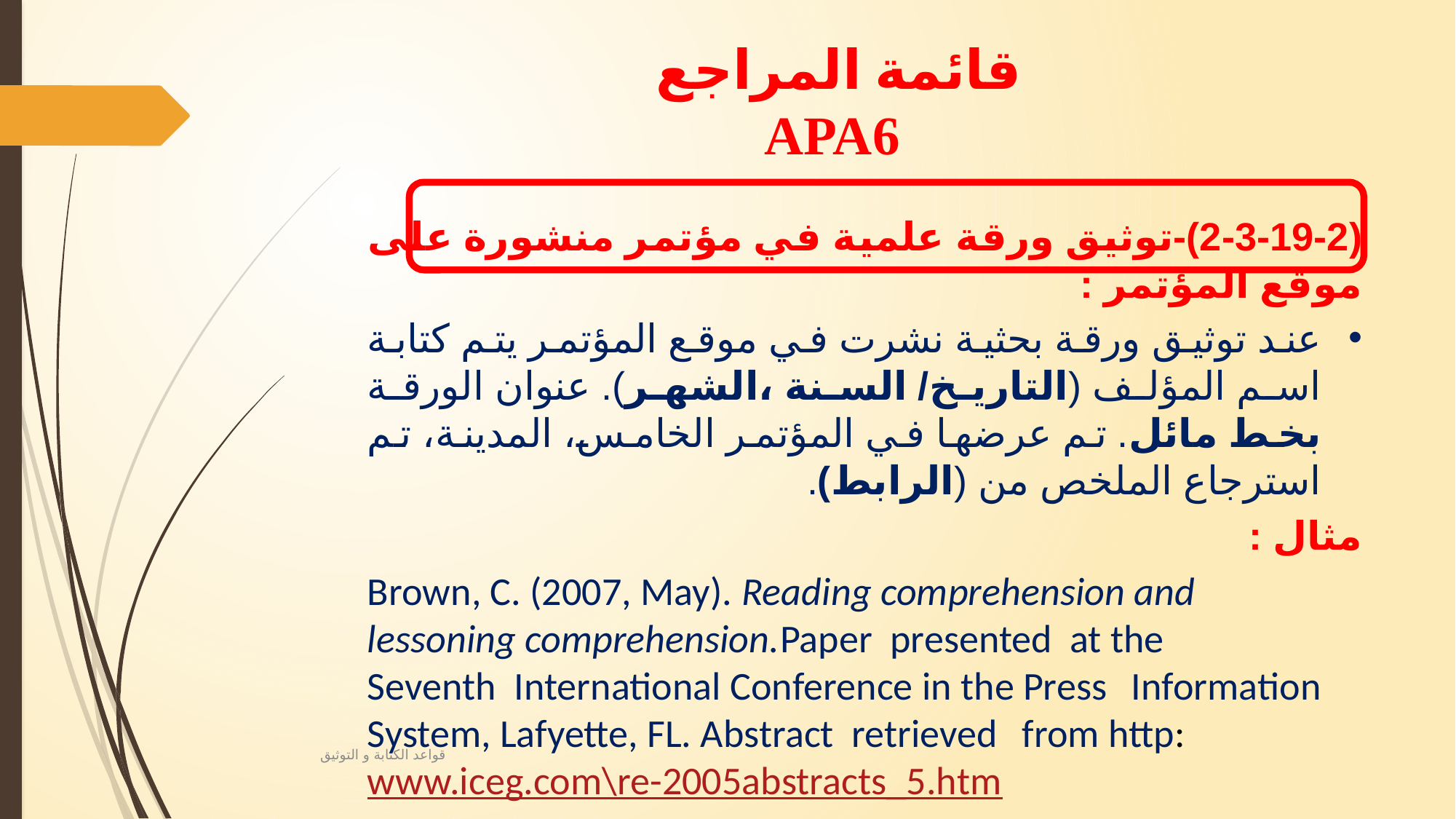

# قائمة المراجع APA6

(2-3-19-2)-توثيق ورقة علمية في مؤتمر منشورة على موقع المؤتمر :
عند توثيق ورقة بحثية نشرت في موقع المؤتمر يتم كتابة اسم المؤلف (التاريخ/ السنة ،الشهر). عنوان الورقة بخط مائل. تم عرضها في المؤتمر الخامس، المدينة، تم استرجاع الملخص من (الرابط).
مثال :
Brown, C. (2007, May). Reading comprehension and 	lessoning comprehension.Paper  presented  at the 	Seventh  International Conference in the Press 	Information 	System, Lafyette, FL. Abstract  retrieved 	from http: www.iceg.com\re-2005abstracts_5.htm
قواعد الكتابة و التوثيق